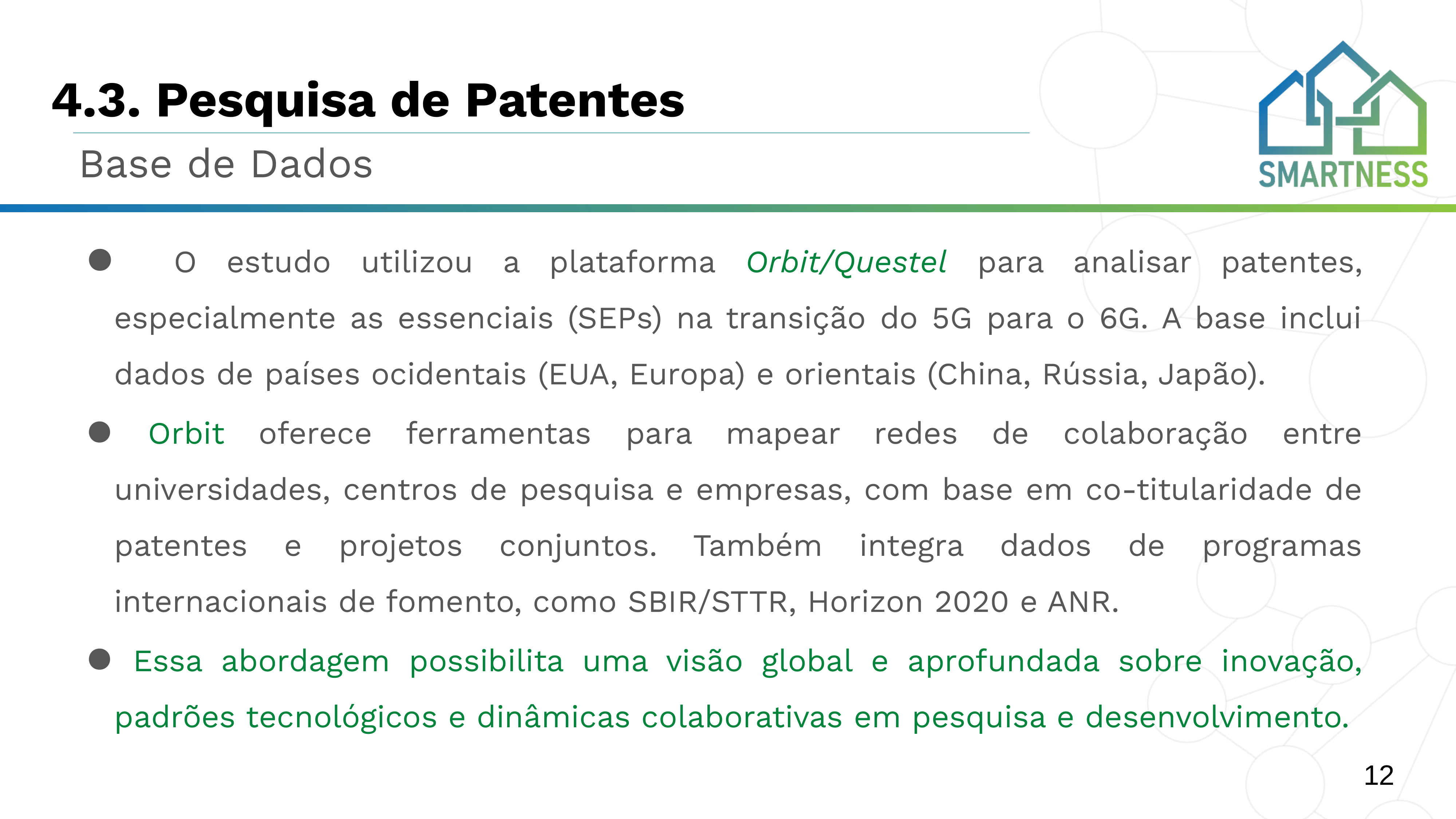

# 4.3. Pesquisa de Patentes
Base de Dados
  O estudo utilizou a plataforma Orbit/Questel para analisar patentes, especialmente as essenciais (SEPs) na transição do 5G para o 6G. A base inclui dados de países ocidentais (EUA, Europa) e orientais (China, Rússia, Japão).
 Orbit oferece ferramentas para mapear redes de colaboração entre universidades, centros de pesquisa e empresas, com base em co-titularidade de patentes e projetos conjuntos. Também integra dados de programas internacionais de fomento, como SBIR/STTR, Horizon 2020 e ANR.
 Essa abordagem possibilita uma visão global e aprofundada sobre inovação, padrões tecnológicos e dinâmicas colaborativas em pesquisa e desenvolvimento.

12